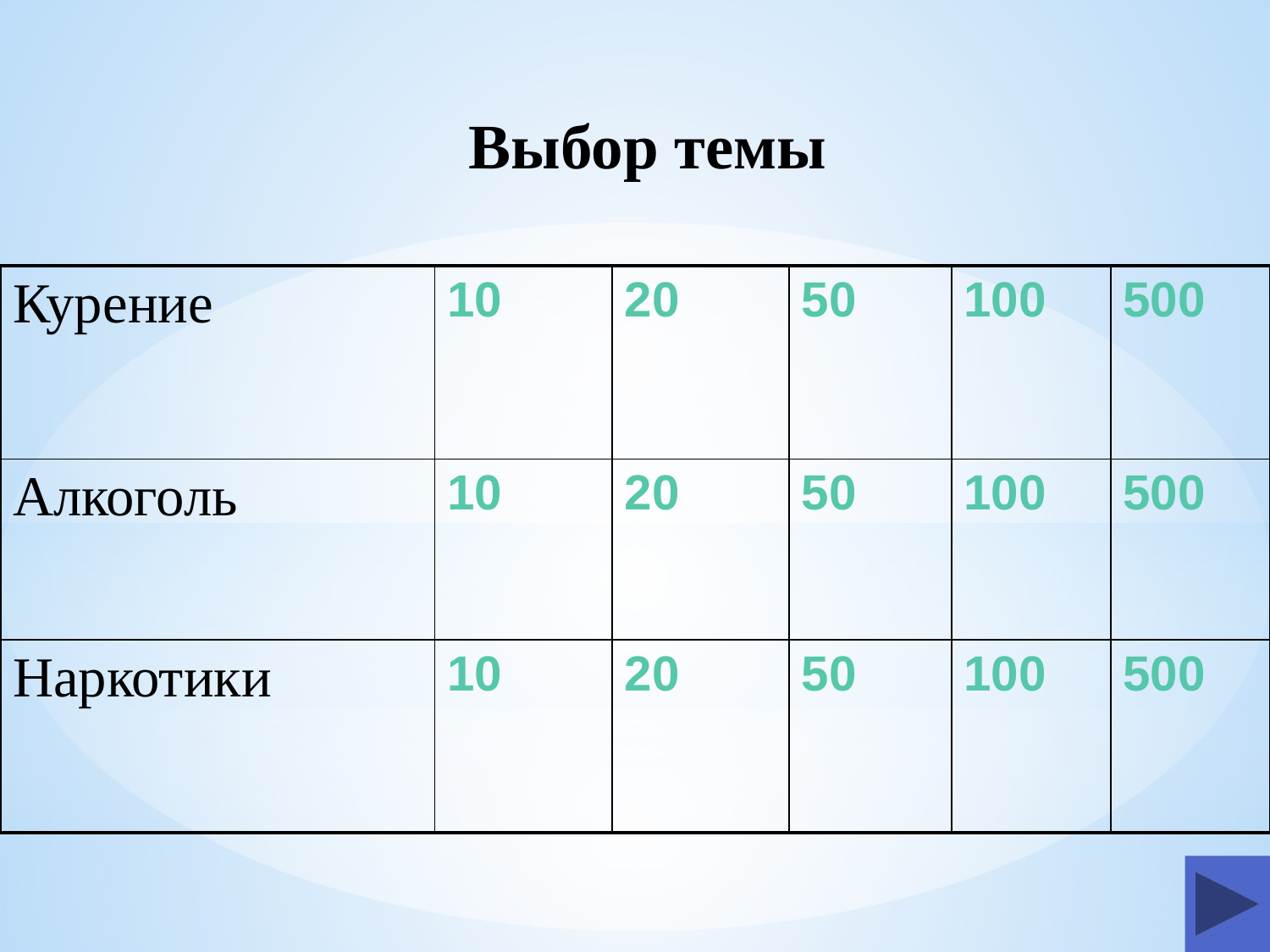

Выбор темы
| Курение | 10 | 20 | 50 | 100 | 500 |
| --- | --- | --- | --- | --- | --- |
| Алкоголь | 10 | 20 | 50 | 100 | 500 |
| Наркотики | 10 | 20 | 50 | 100 | 500 |